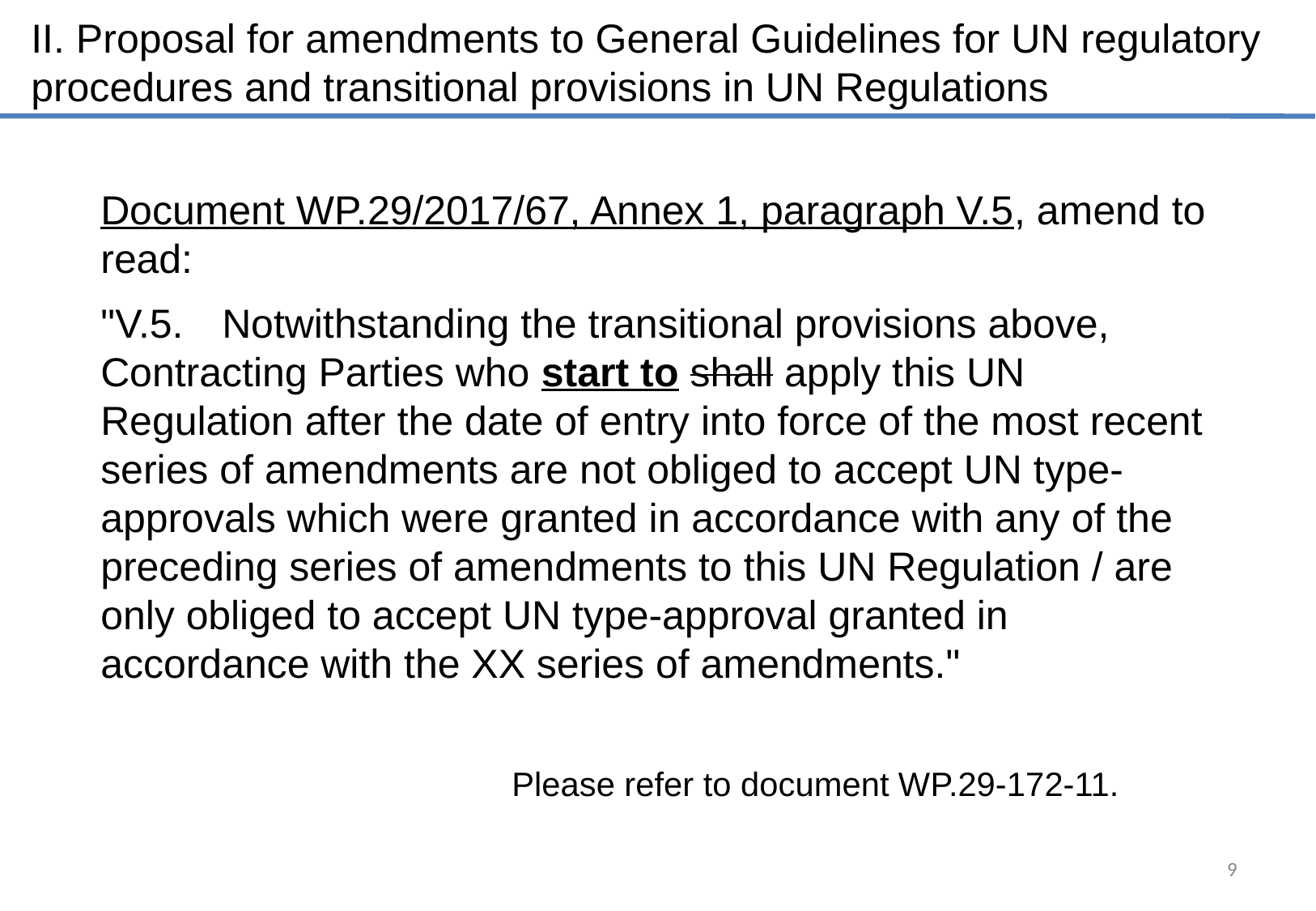

II. Proposal for amendments to General Guidelines for UN regulatory procedures and transitional provisions in UN Regulations

Document WP.29/2017/67, Annex 1, paragraph V.5, amend to read:

"V.5.	Notwithstanding the transitional provisions above, Contracting Parties who start to shall apply this UN Regulation after the date of entry into force of the most recent series of amendments are not obliged to accept UN type-approvals which were granted in accordance with any of the preceding series of amendments to this UN Regulation / are only obliged to accept UN type-approval granted in accordance with the XX series of amendments."
Please refer to document WP.29-172-11.
9